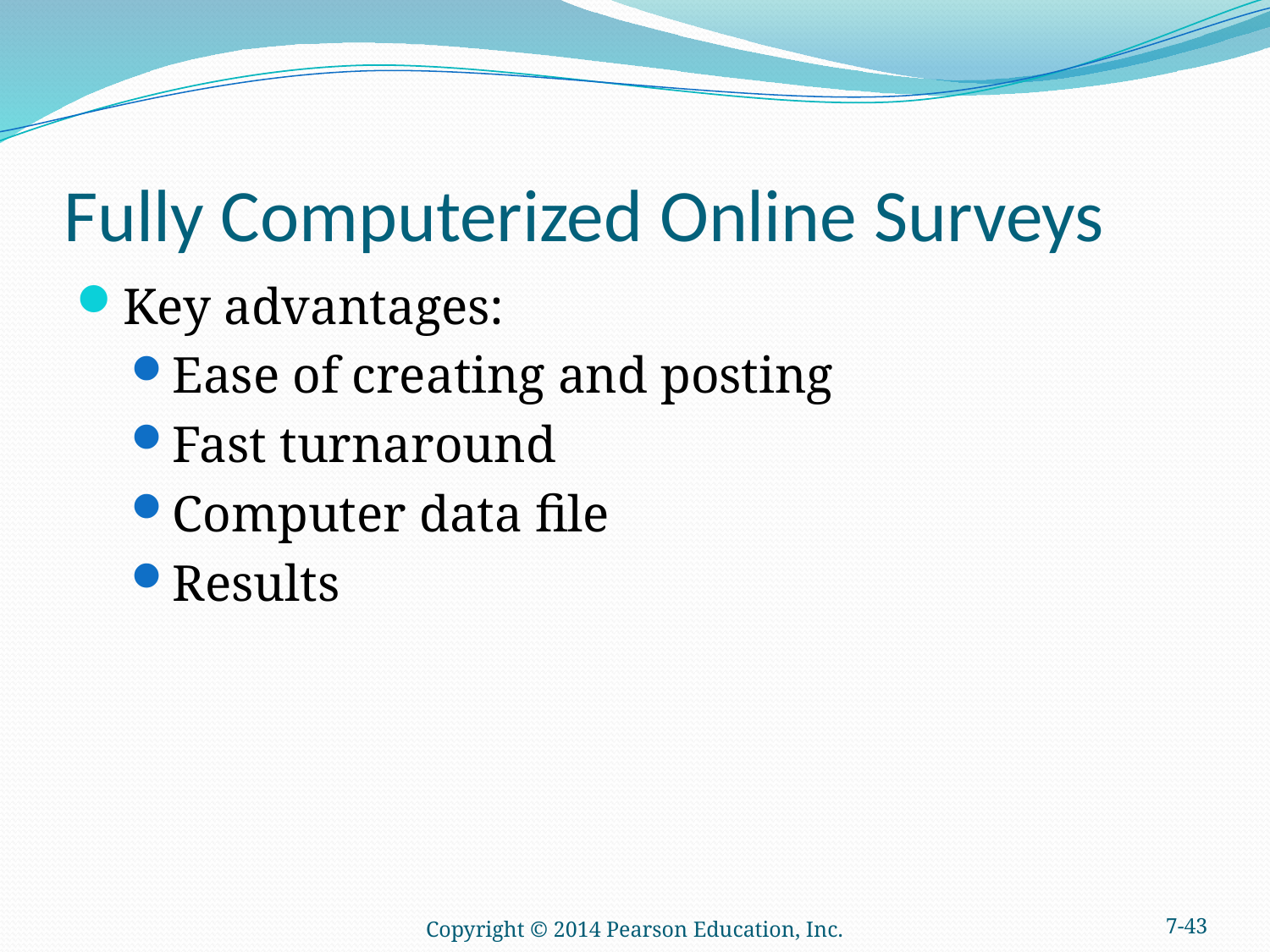

# Fully Computerized Online Surveys
Key advantages:
Ease of creating and posting
Fast turnaround
Computer data file
Results